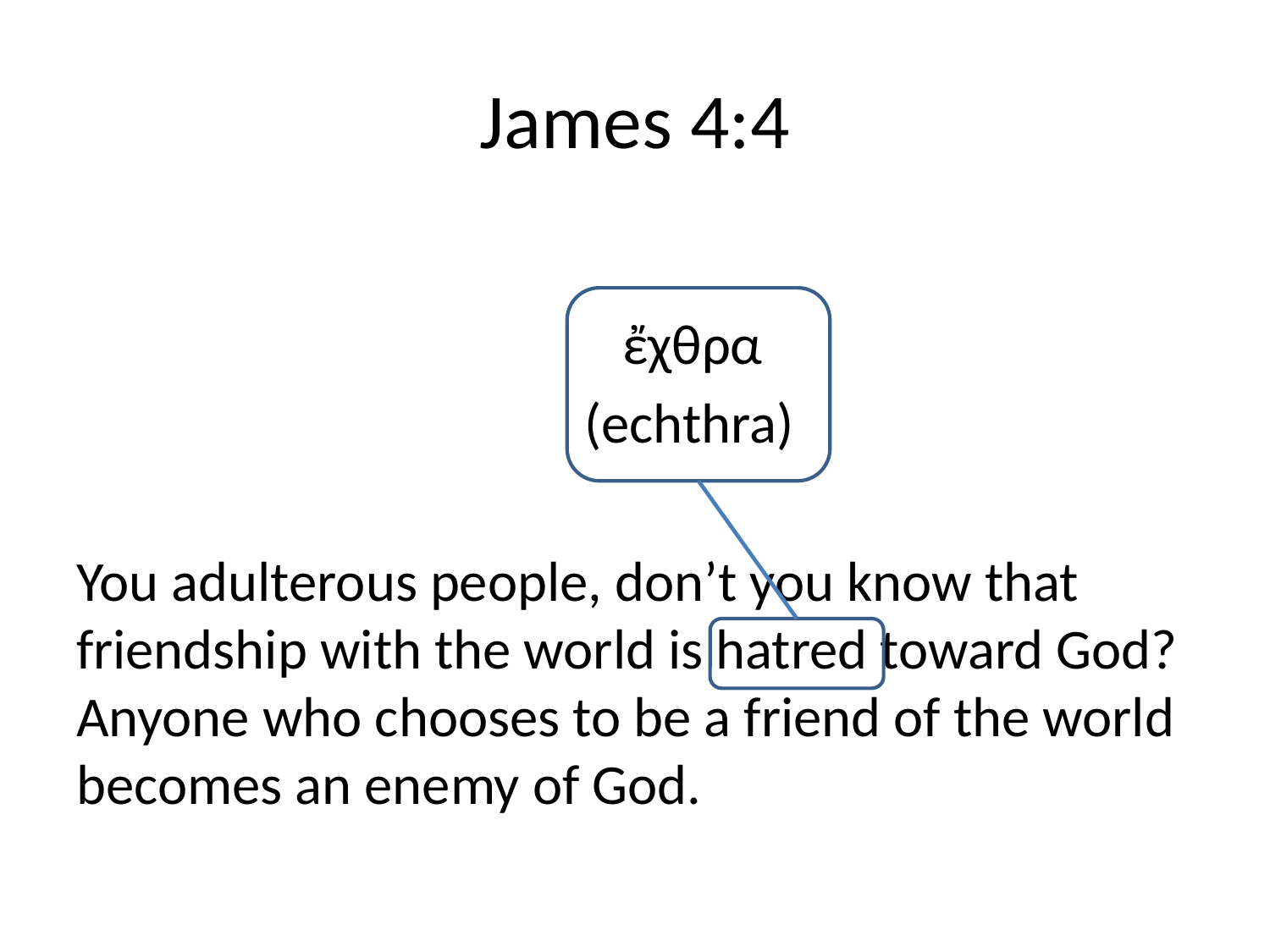

# James 4:4

				   ἔχθρα
				(echthra)

You adulterous people, don’t you know that friendship with the world is hatred toward God? Anyone who chooses to be a friend of the world becomes an enemy of God.